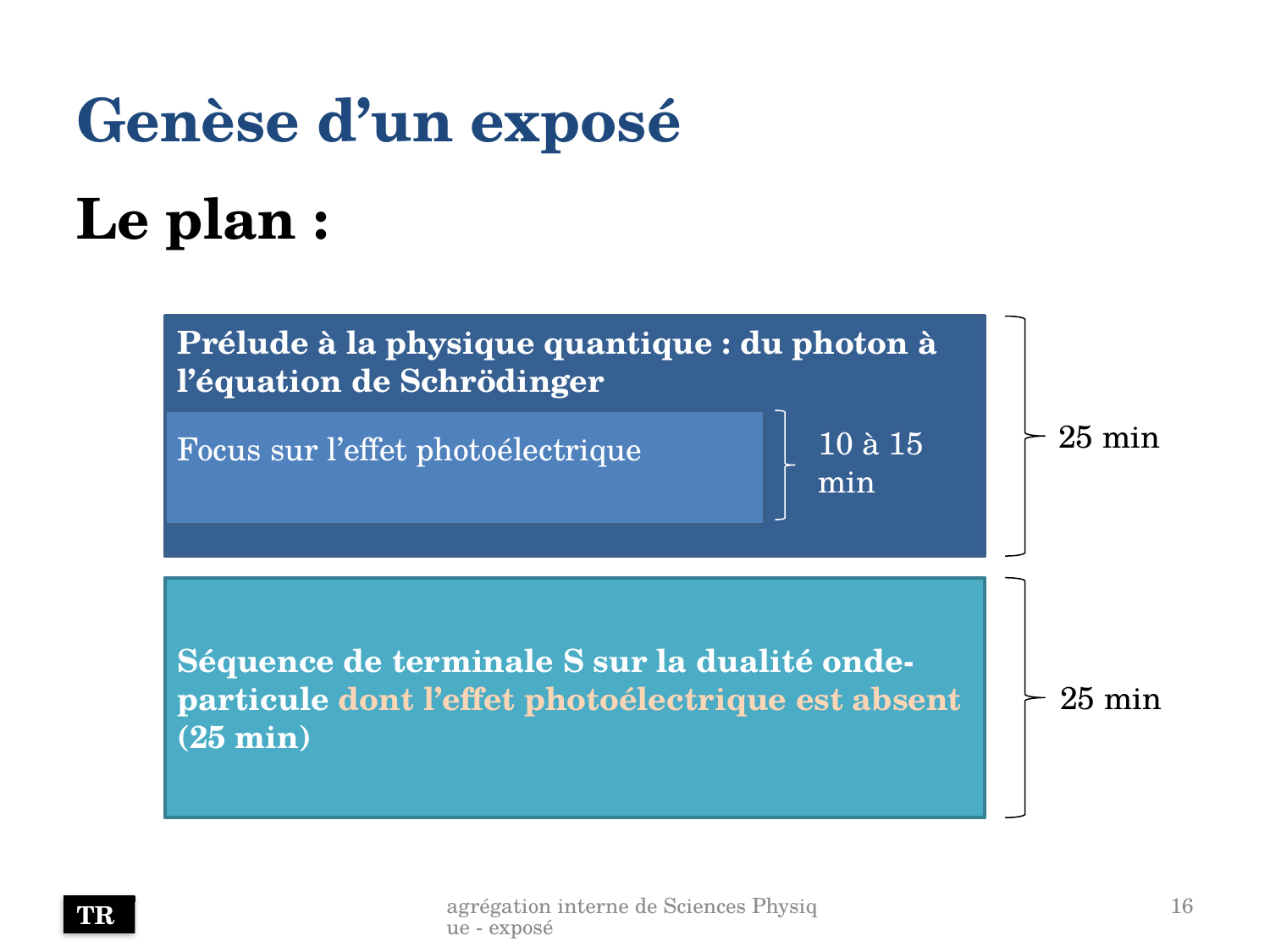

# Genèse d’un exposé
Le plan :
Prélude à la physique quantique : du photon à l’équation de Schrödinger

Focus sur l’effet photoélectrique

25 min
10 à 15
min
Séquence de terminale S sur la dualité onde-particule dont l’effet photoélectrique est absent
(25 min)

25 min
agrégation interne de Sciences Physique - exposé
16
TR